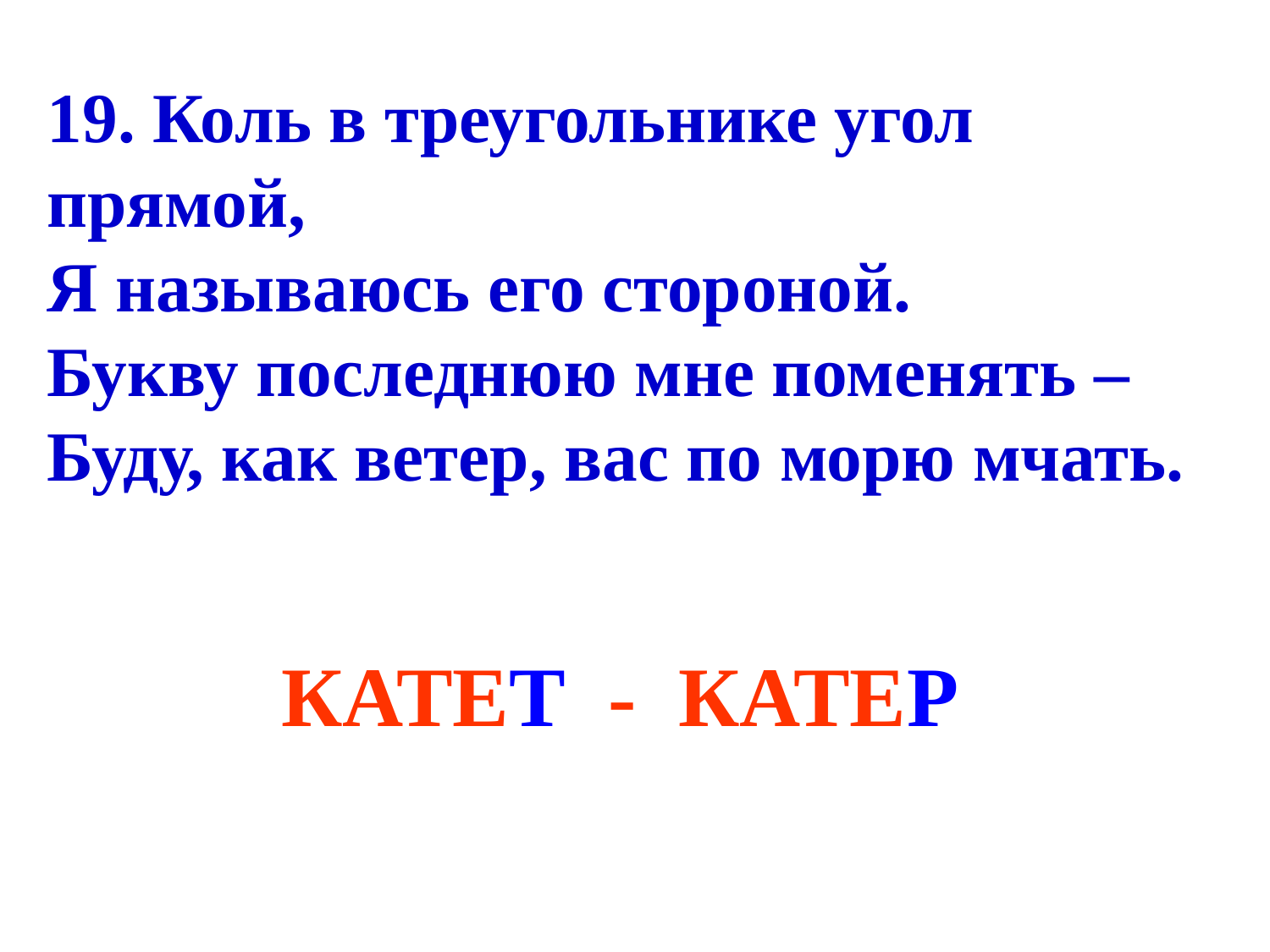

19. Коль в треугольнике угол прямой,
Я называюсь его стороной.
Букву последнюю мне поменять –
Буду, как ветер, вас по морю мчать.
КАТЕТ  -  КАТЕР